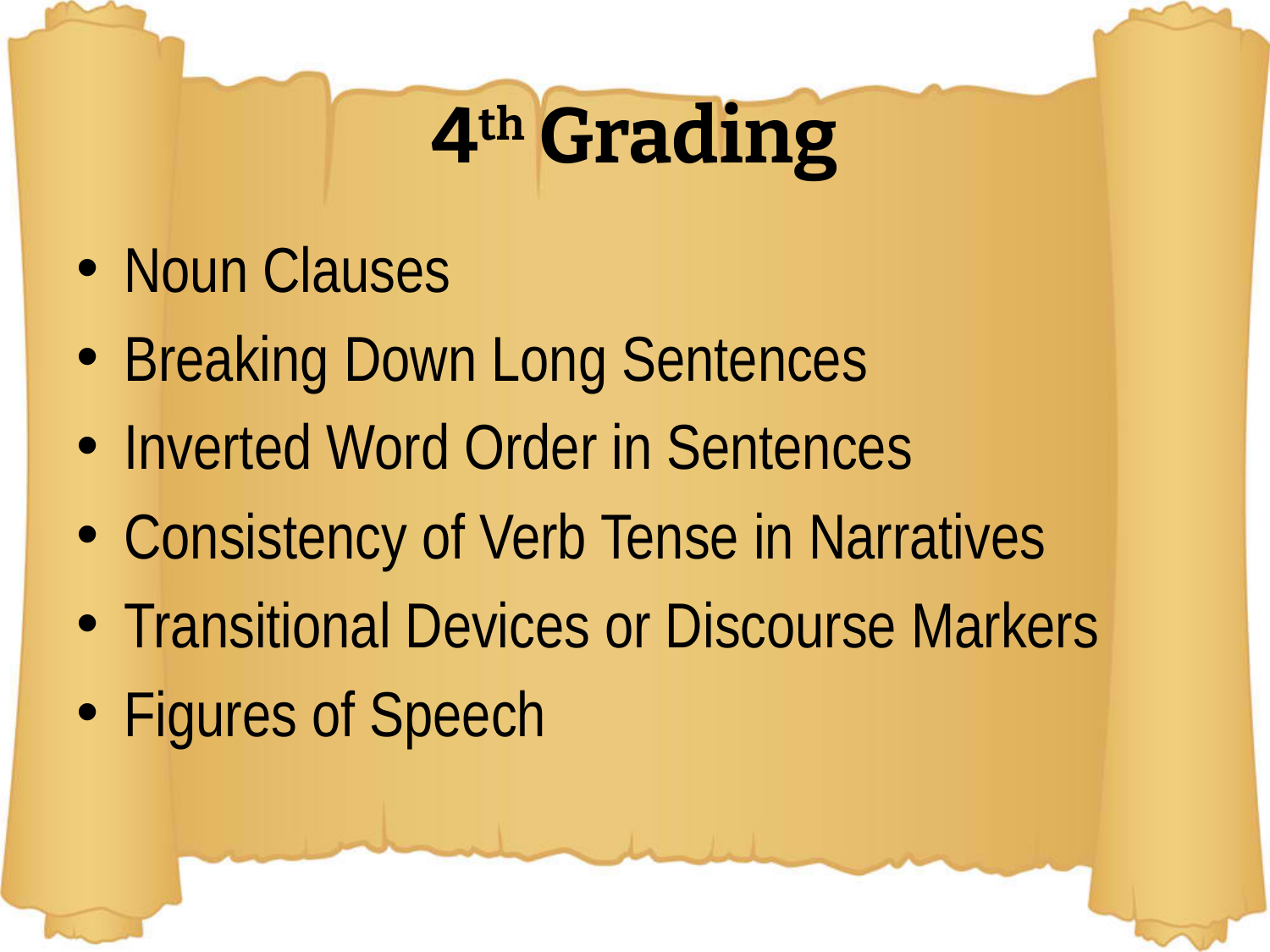

# 4th Grading
Noun Clauses
Breaking Down Long Sentences
Inverted Word Order in Sentences
Consistency of Verb Tense in Narratives
Transitional Devices or Discourse Markers
Figures of Speech